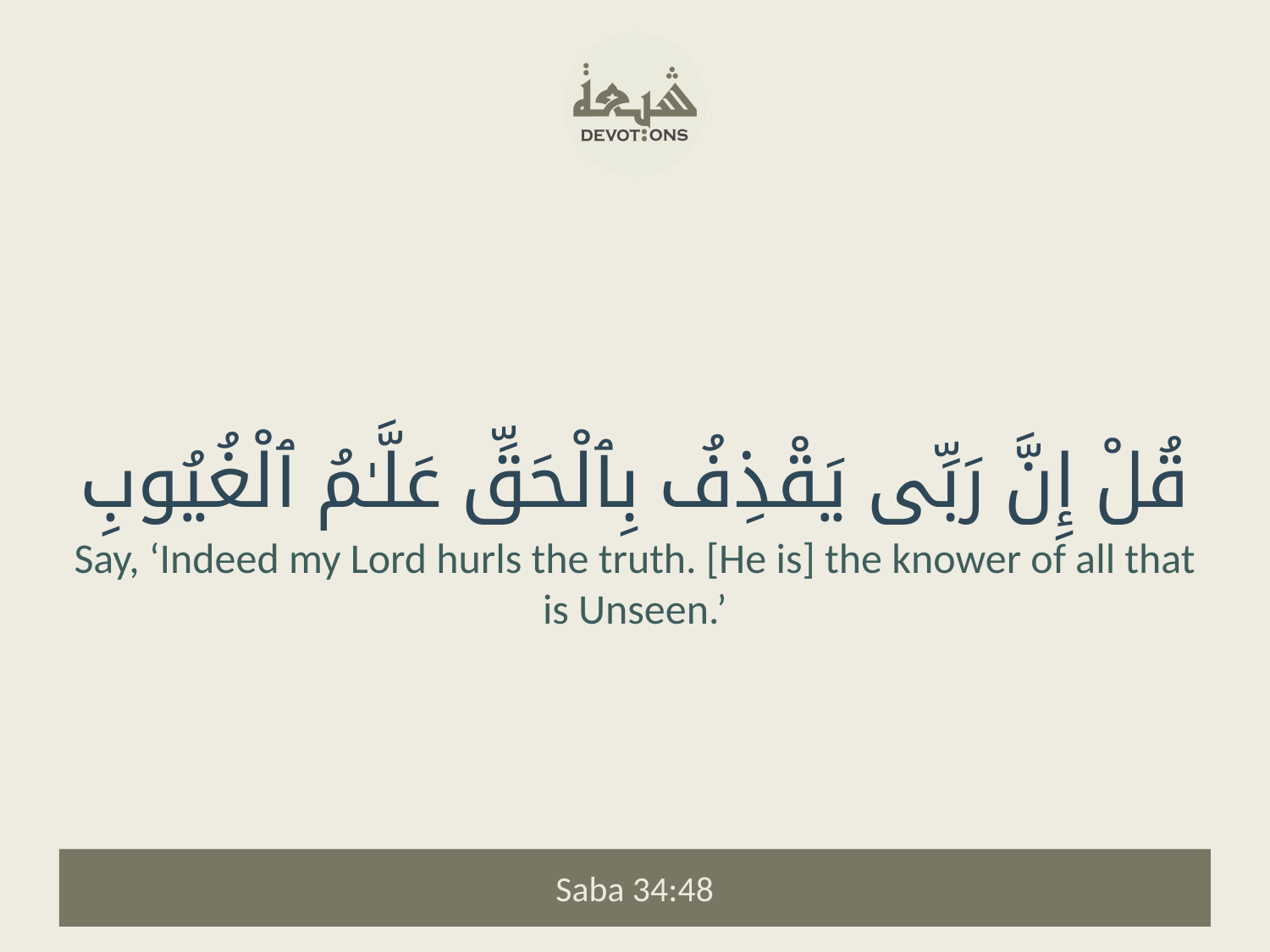

قُلْ إِنَّ رَبِّى يَقْذِفُ بِٱلْحَقِّ عَلَّـٰمُ ٱلْغُيُوبِ
Say, ‘Indeed my Lord hurls the truth. [He is] the knower of all that is Unseen.’
Saba 34:48